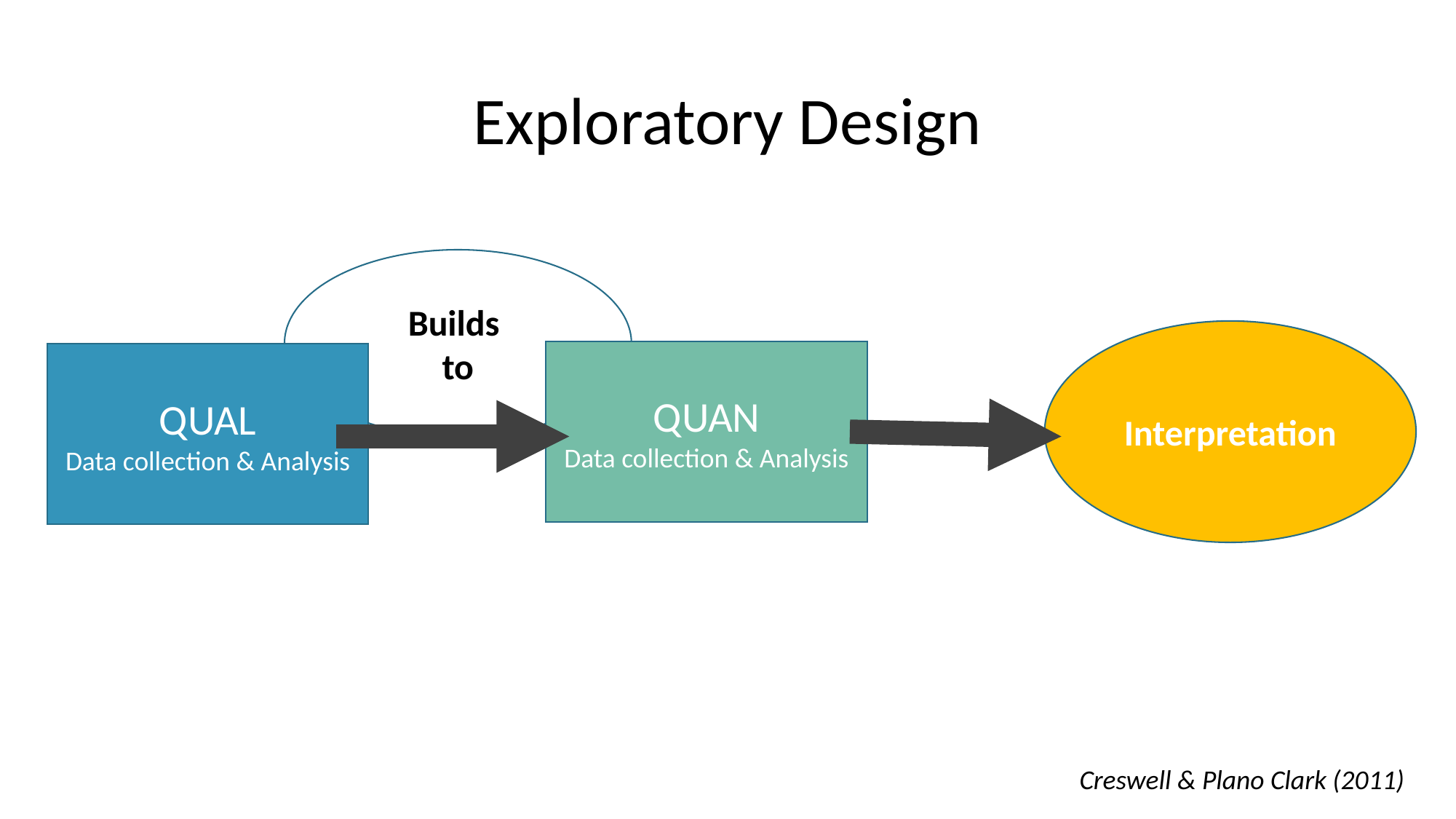

# Exploratory Design
Builds
to
Interpretation
QUAN
Data collection & Analysis
QUAL
Data collection & Analysis

Creswell & Plano Clark (2011)